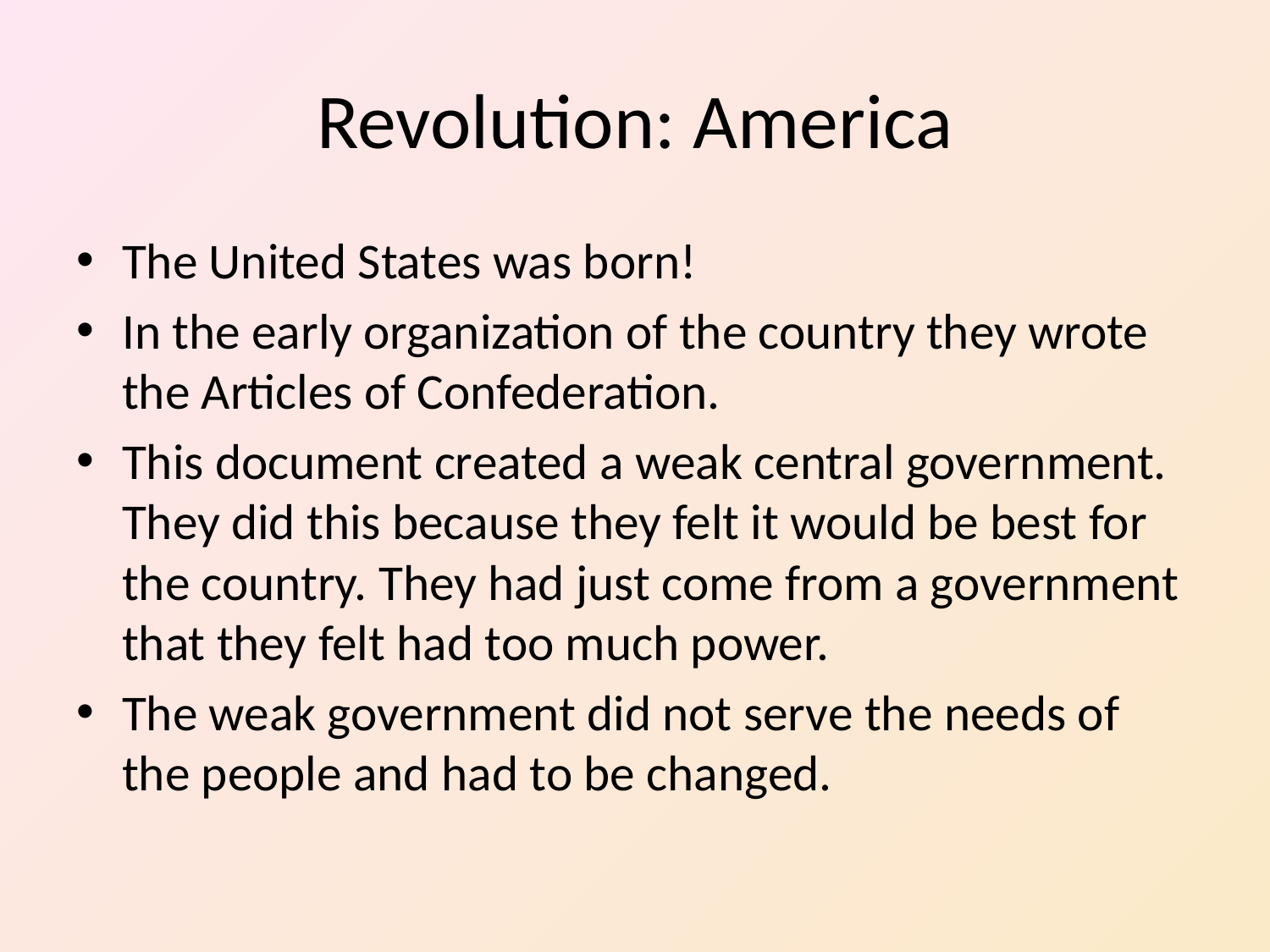

# Revolution: America
The United States was born!
In the early organization of the country they wrote the Articles of Confederation.
This document created a weak central government. They did this because they felt it would be best for the country. They had just come from a government that they felt had too much power.
The weak government did not serve the needs of the people and had to be changed.